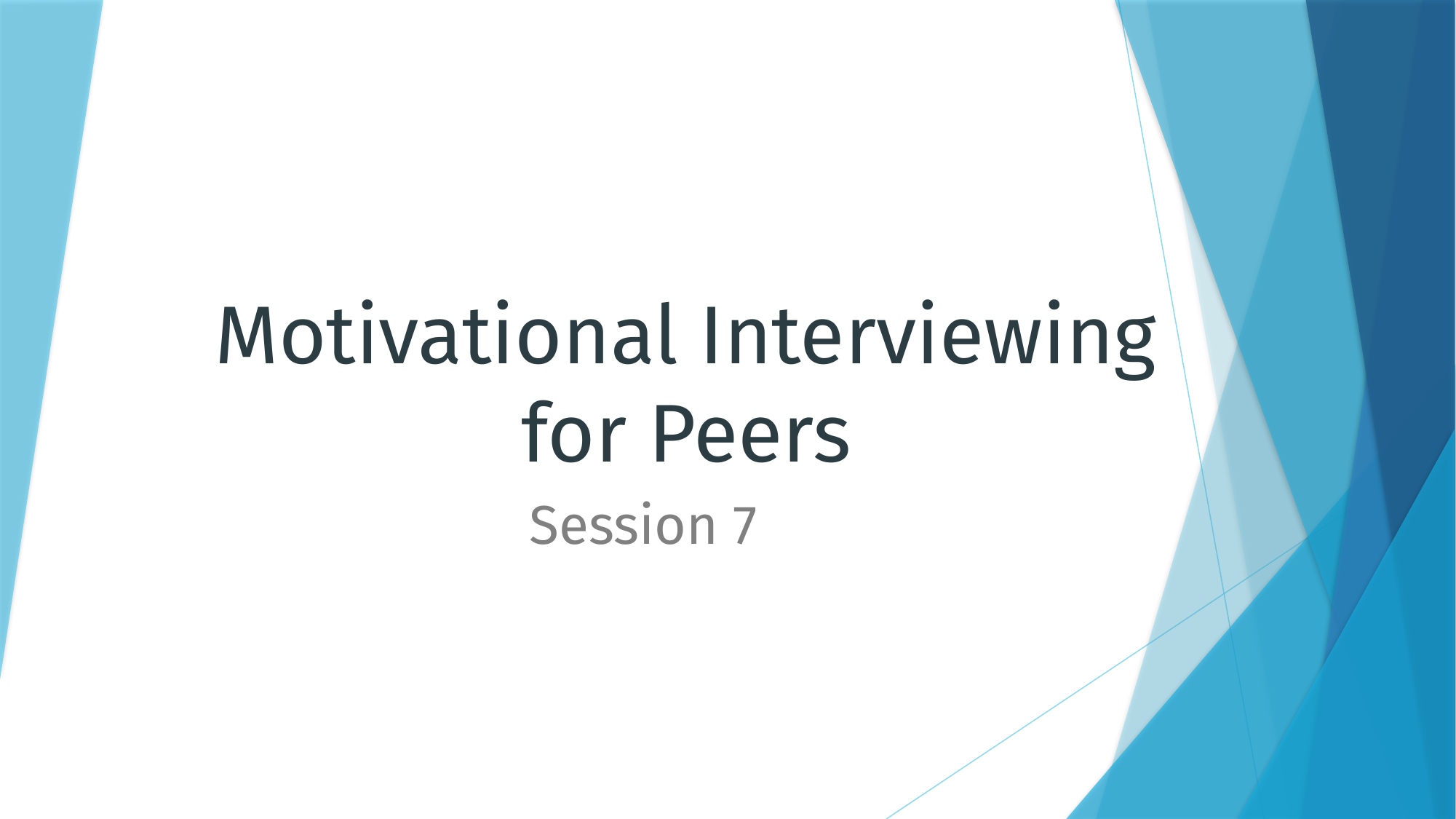

# Motivational Interviewing for Peers
Session 7